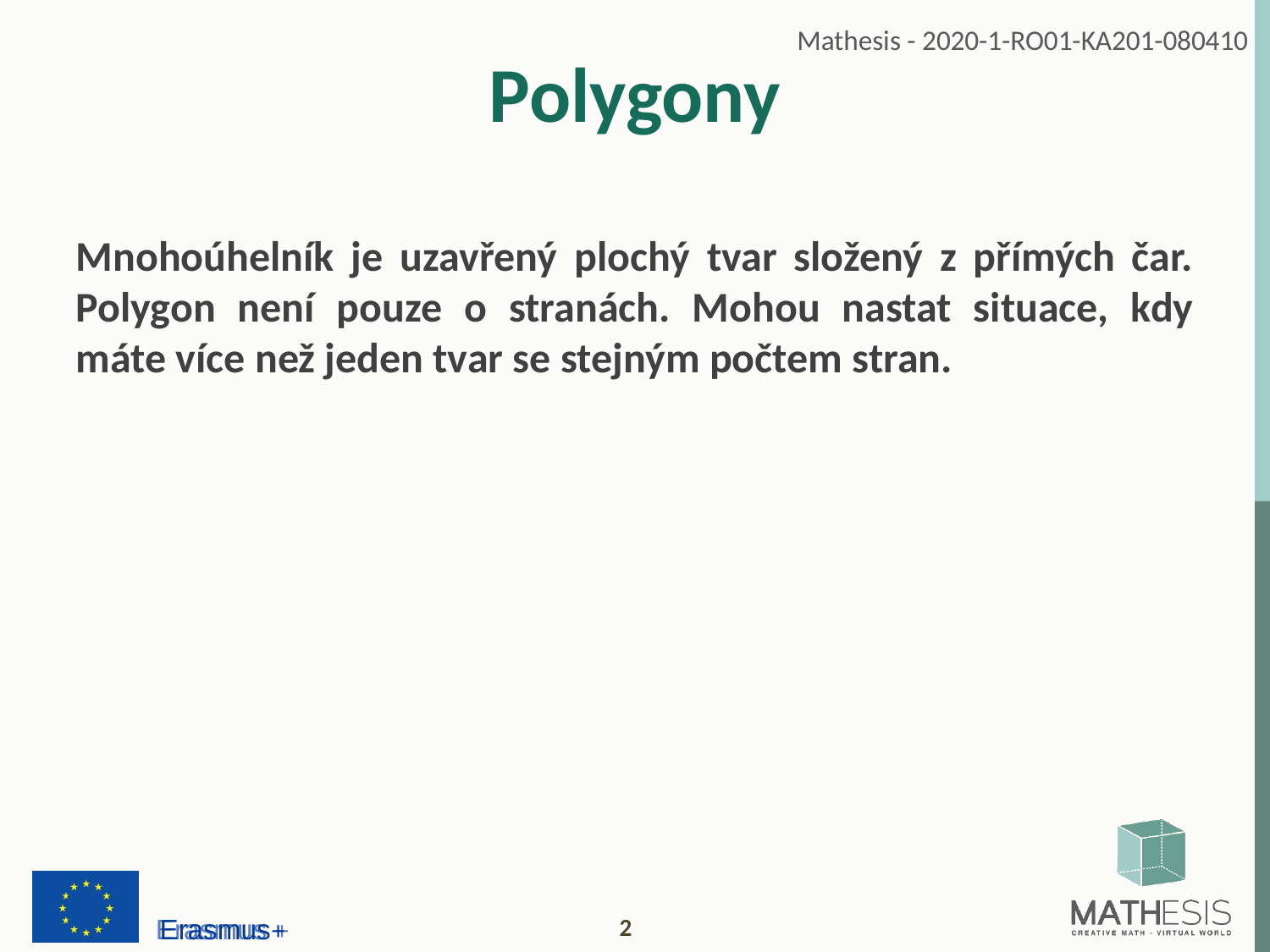

# Polygony
Mnohoúhelník je uzavřený plochý tvar složený z přímých čar. Polygon není pouze o stranách. Mohou nastat situace, kdy máte více než jeden tvar se stejným počtem stran.